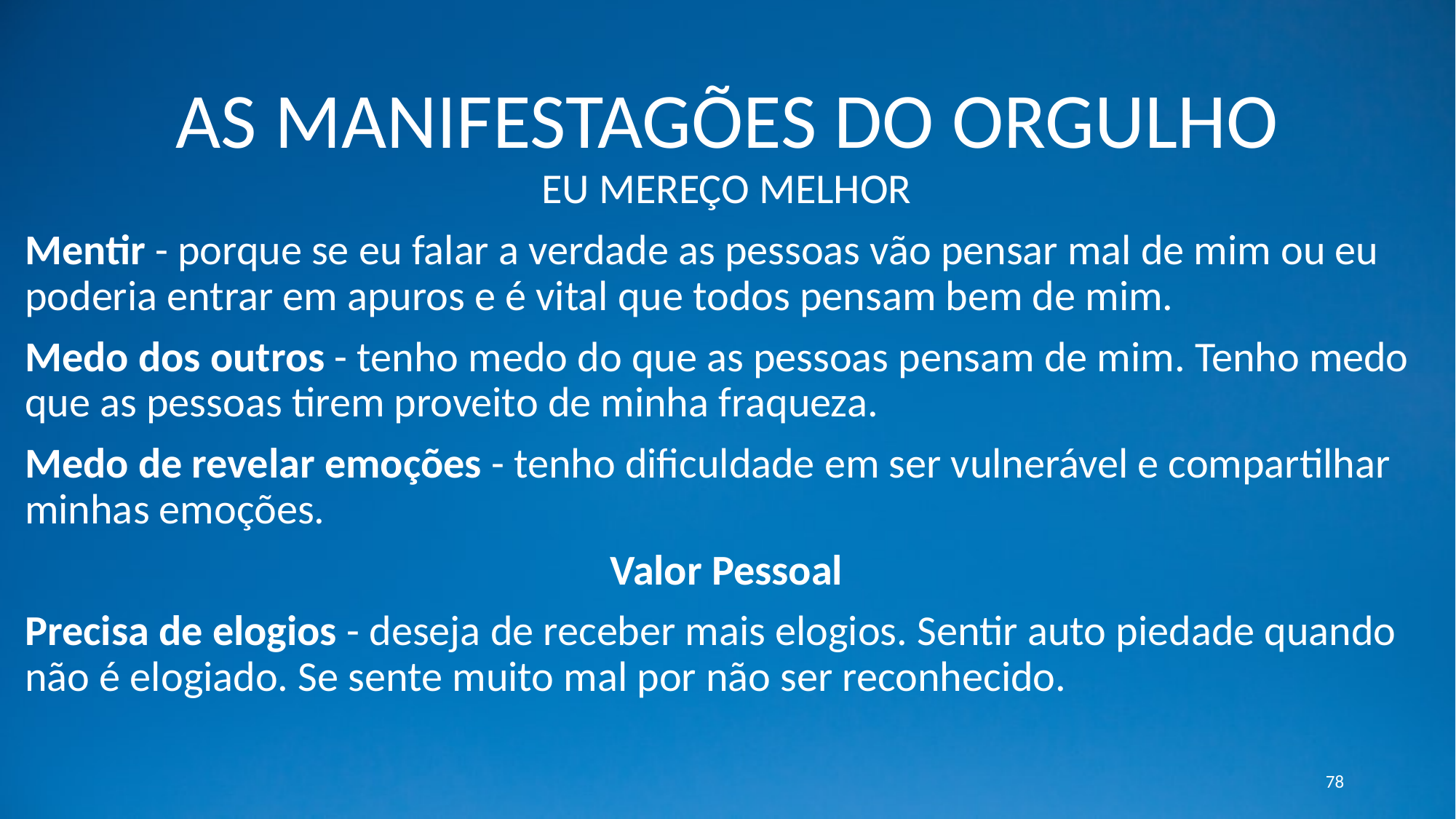

# AS MANIFESTAGÕES DO ORGULHO
EU MEREÇO MELHOR
Mentir - porque se eu falar a verdade as pessoas vão pensar mal de mim ou eu poderia entrar em apuros e é vital que todos pensam bem de mim.
Medo dos outros - tenho medo do que as pessoas pensam de mim. Tenho medo que as pessoas tirem proveito de minha fraqueza.
Medo de revelar emoções - tenho dificuldade em ser vulnerável e compartilhar minhas emoções.
Valor Pessoal
Precisa de elogios - deseja de receber mais elogios. Sentir auto piedade quando não é elogiado. Se sente muito mal por não ser reconhecido.
78